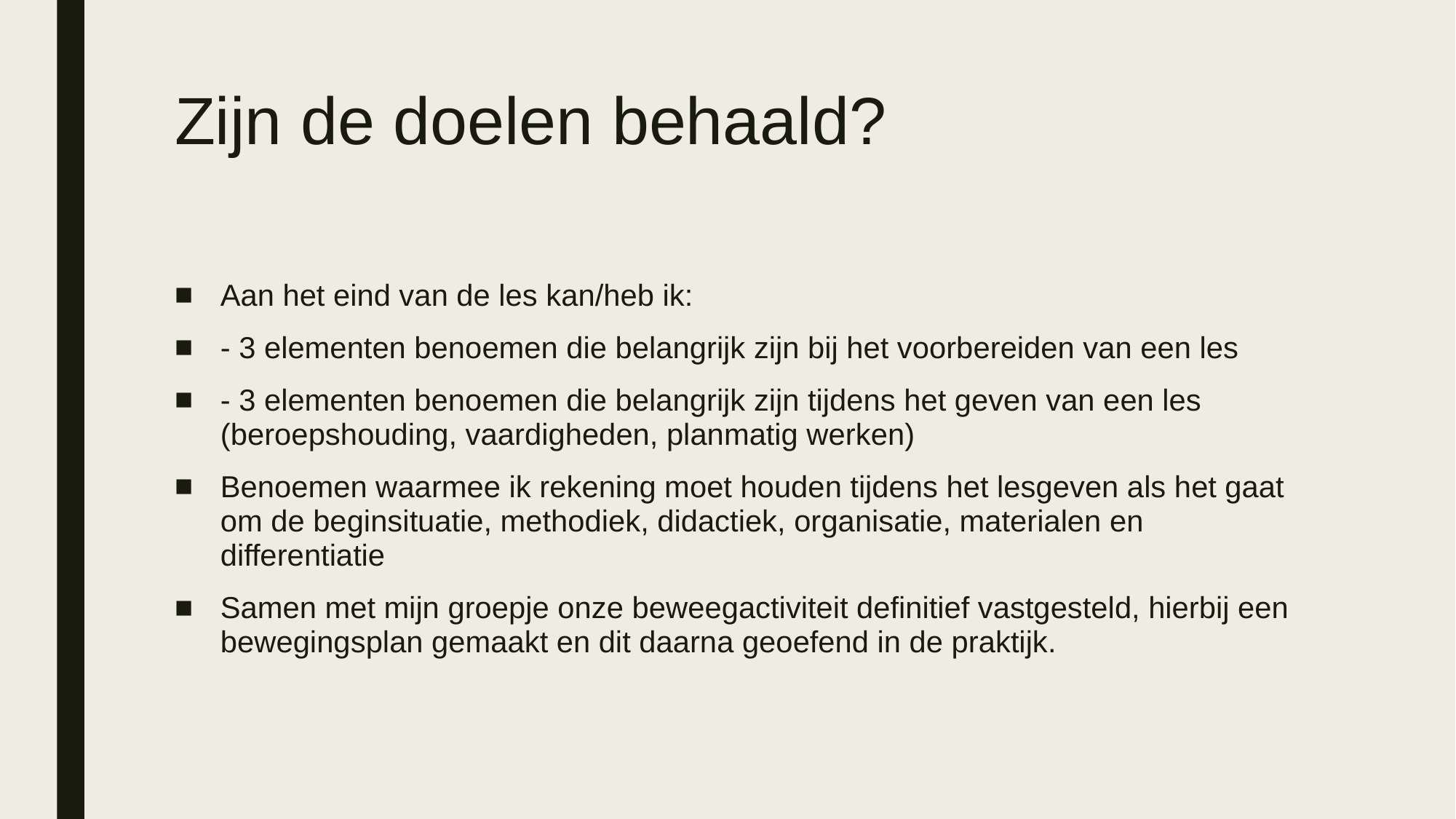

# Zijn de doelen behaald?
Aan het eind van de les kan/heb ik:
- 3 elementen benoemen die belangrijk zijn bij het voorbereiden van een les
- 3 elementen benoemen die belangrijk zijn tijdens het geven van een les (beroepshouding, vaardigheden, planmatig werken)
Benoemen waarmee ik rekening moet houden tijdens het lesgeven als het gaat om de beginsituatie, methodiek, didactiek, organisatie, materialen en differentiatie
Samen met mijn groepje onze beweegactiviteit definitief vastgesteld, hierbij een bewegingsplan gemaakt en dit daarna geoefend in de praktijk.